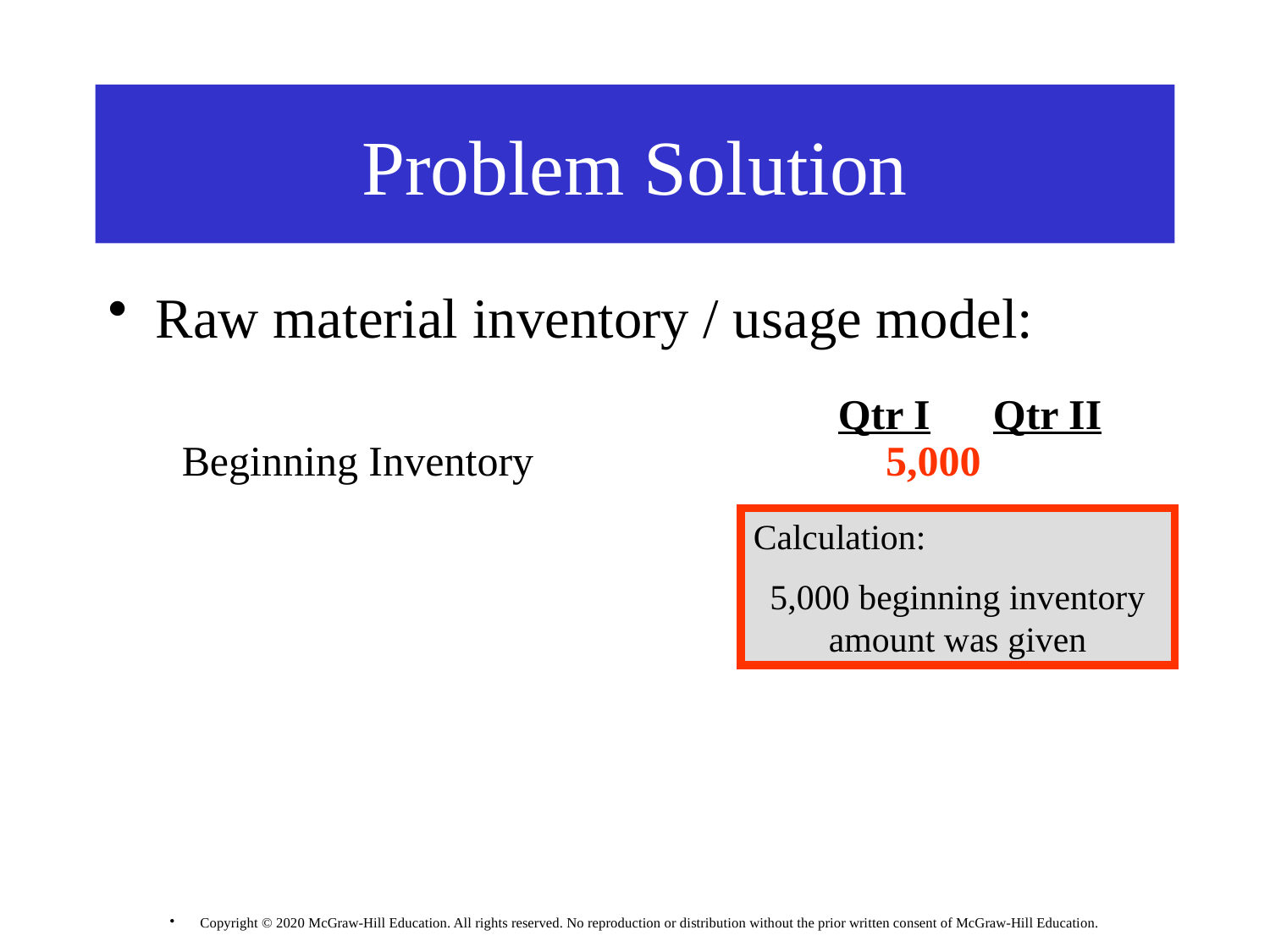

# Problem Solution
Raw material inventory / usage model:
Qtr I
  Qtr II
Beginning Inventory			  5,000
Calculation:
5,000 beginning inventory amount was given